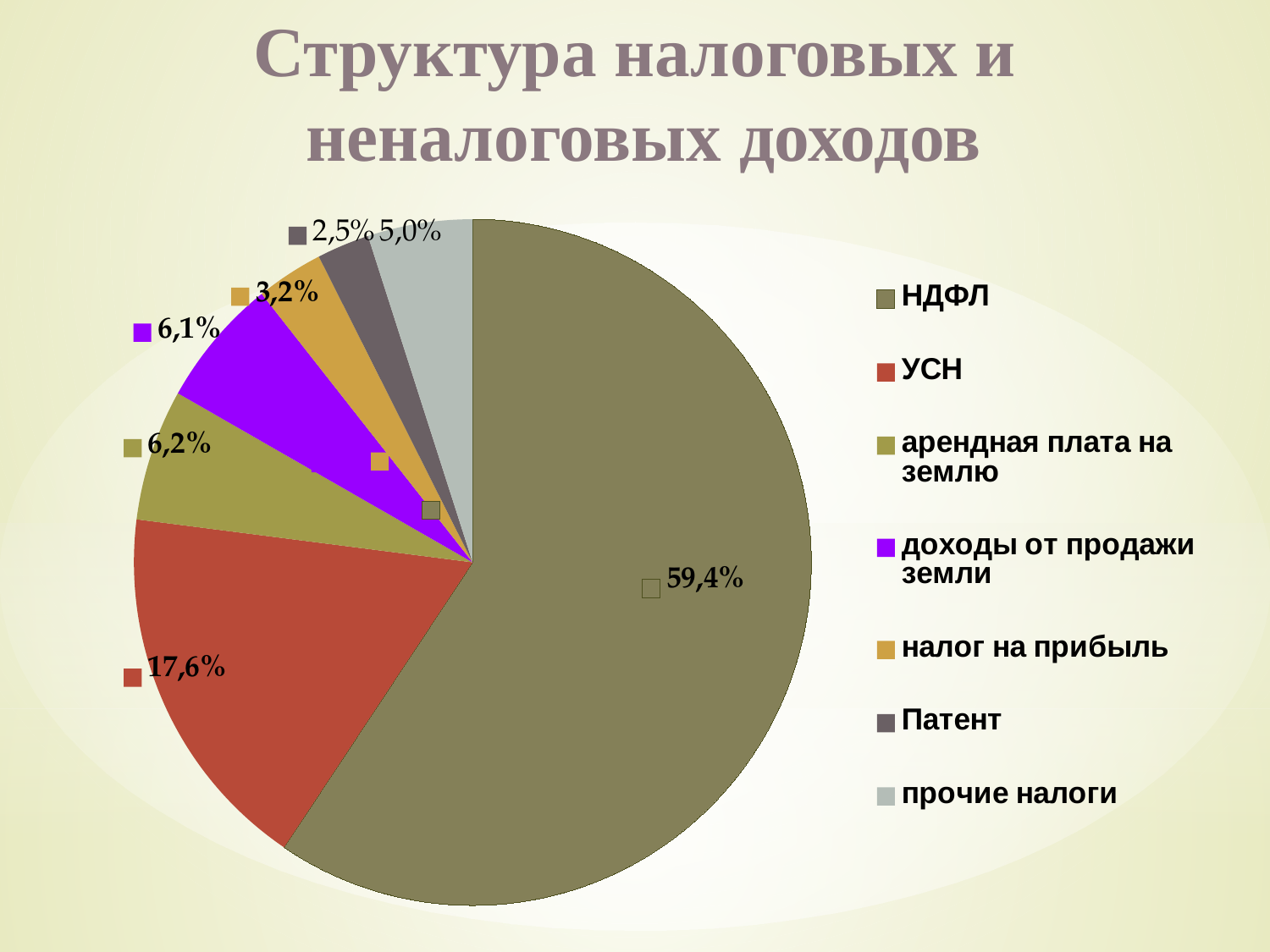

# Структура налоговых и неналоговых доходов

### Chart

| Category | Столбец1 |
|---|---|
| НДФЛ | 59.4 |
| УСН | 17.6 |
| арендная плата на землю | 6.2 |
| доходы от продажи земли | 6.1 |
| налог на прибыль | 3.2 |
| Патент | 2.5 |
| прочие налоги | 5.0 |